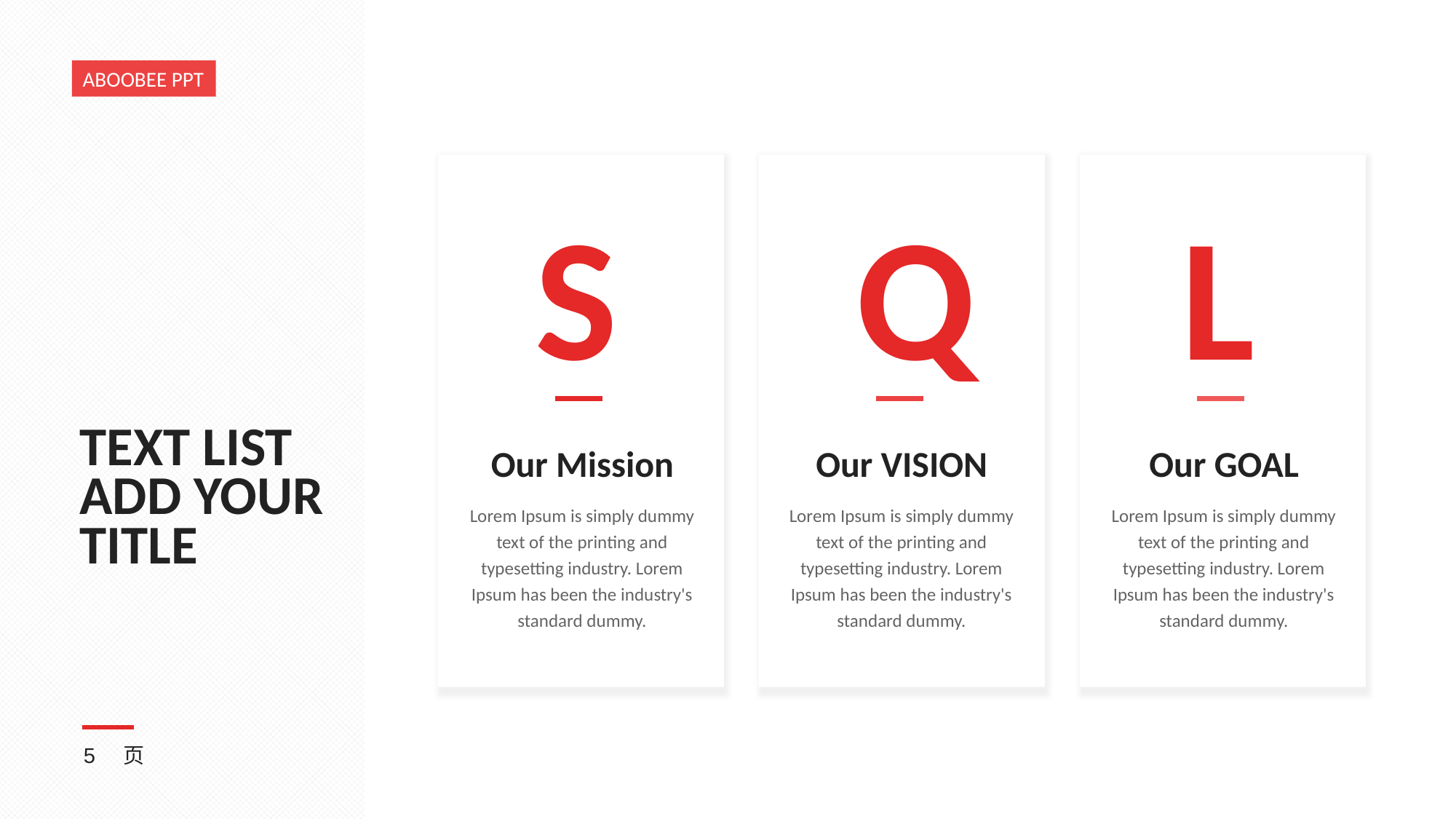

ABOOBEE PPT

S
Our Mission
Lorem Ipsum is simply dummy text of the printing and typesetting industry. Lorem Ipsum has been the industry's standard dummy.

Q
Our VISION
Lorem Ipsum is simply dummy text of the printing and typesetting industry. Lorem Ipsum has been the industry's standard dummy.

L
Our GOAL
Lorem Ipsum is simply dummy text of the printing and typesetting industry. Lorem Ipsum has been the industry's standard dummy.
# TEXT LIST ADD YOUR TITLE